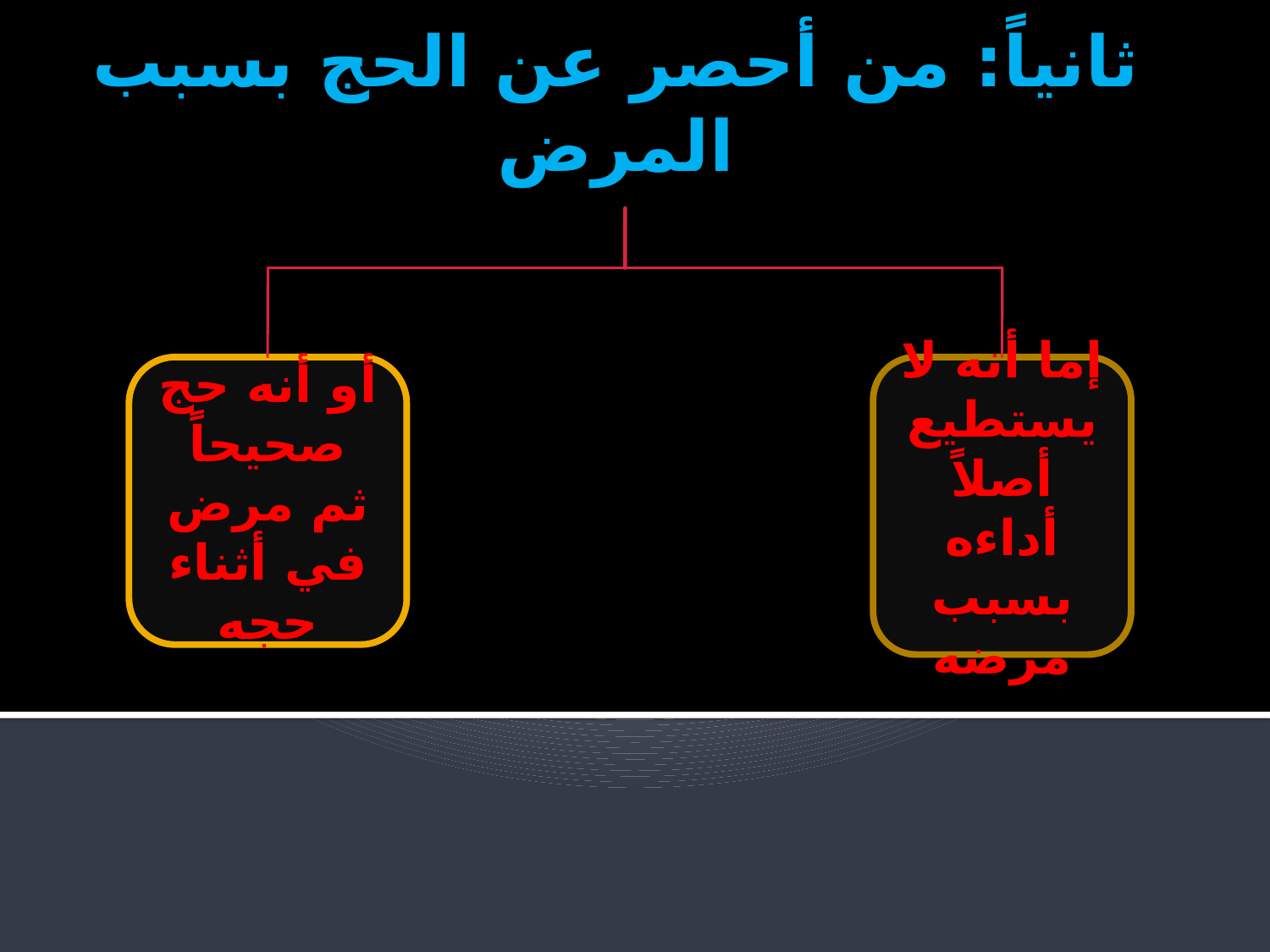

ثانياً: من أحصر عن الحج بسبب المرض

أو أنه حج صحيحاً ثم مرض في أثناء حجه
إما أنه لا يستطيع أصلاً أداءه بسبب مرضه